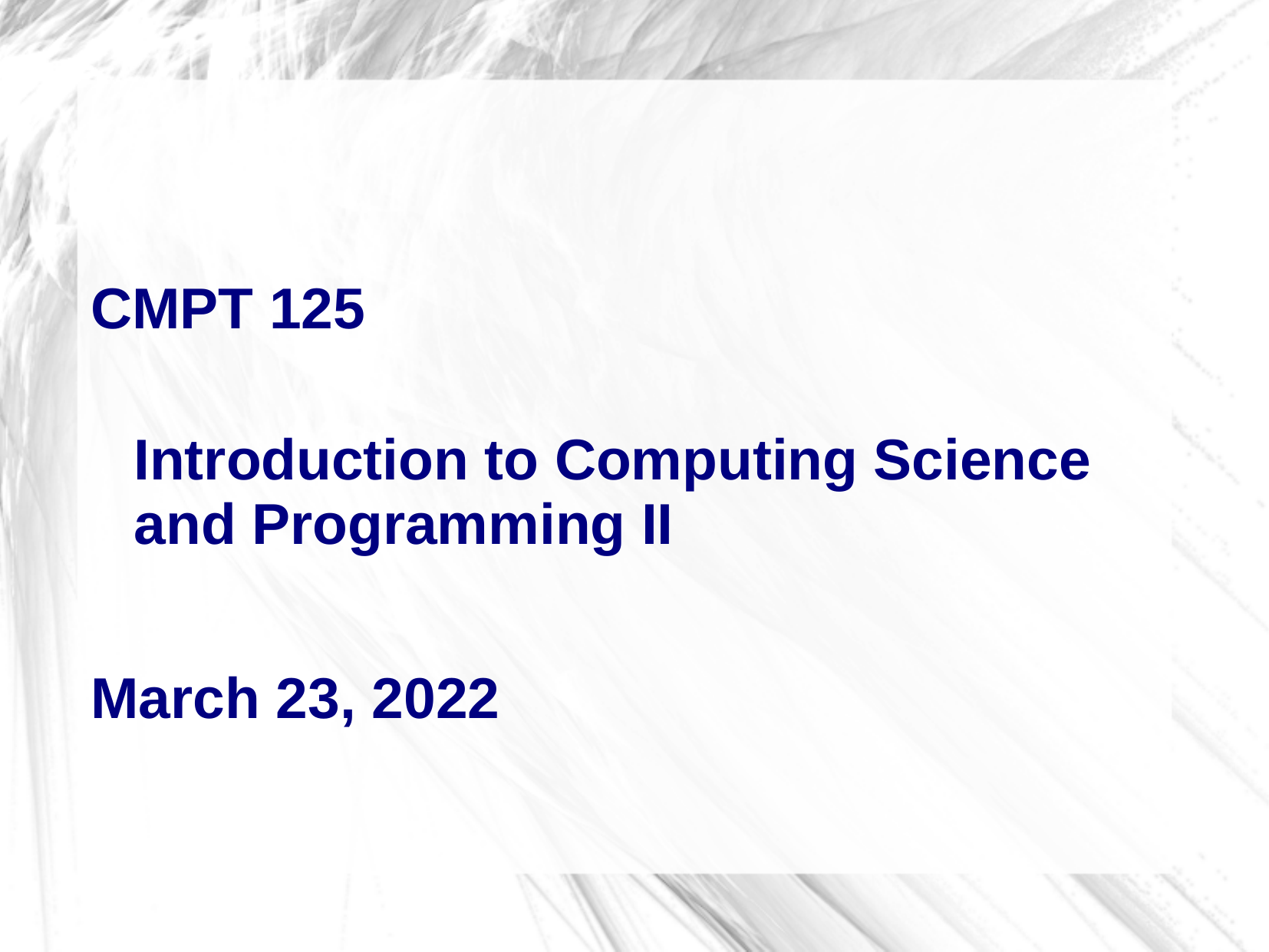

# CMPT 125
Introduction to Computing Science
and Programming II

March 23, 2022